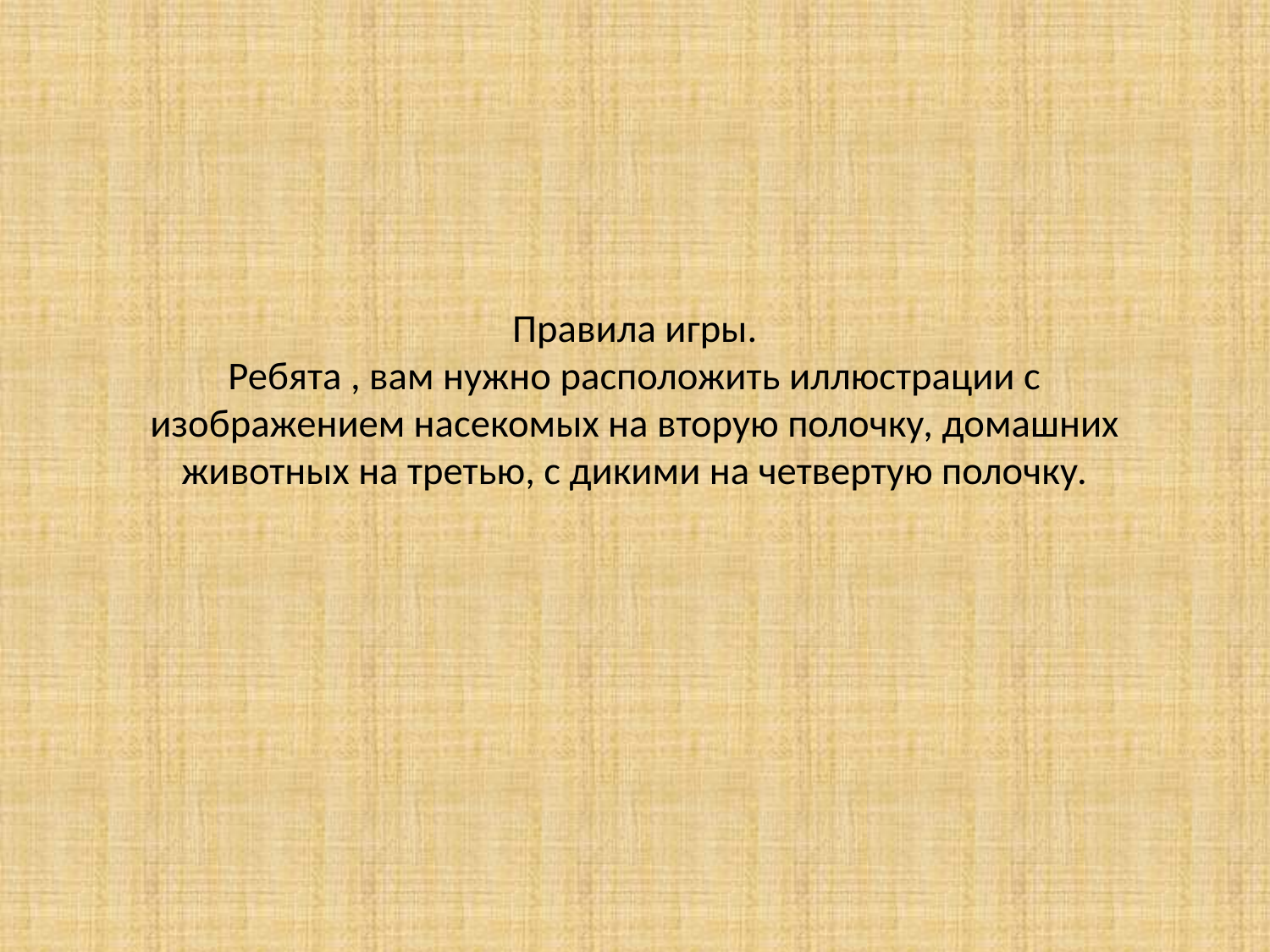

# Правила игры. Ребята , вам нужно расположить иллюстрации с изображением насекомых на вторую полочку, домашних животных на третью, с дикими на четвертую полочку.